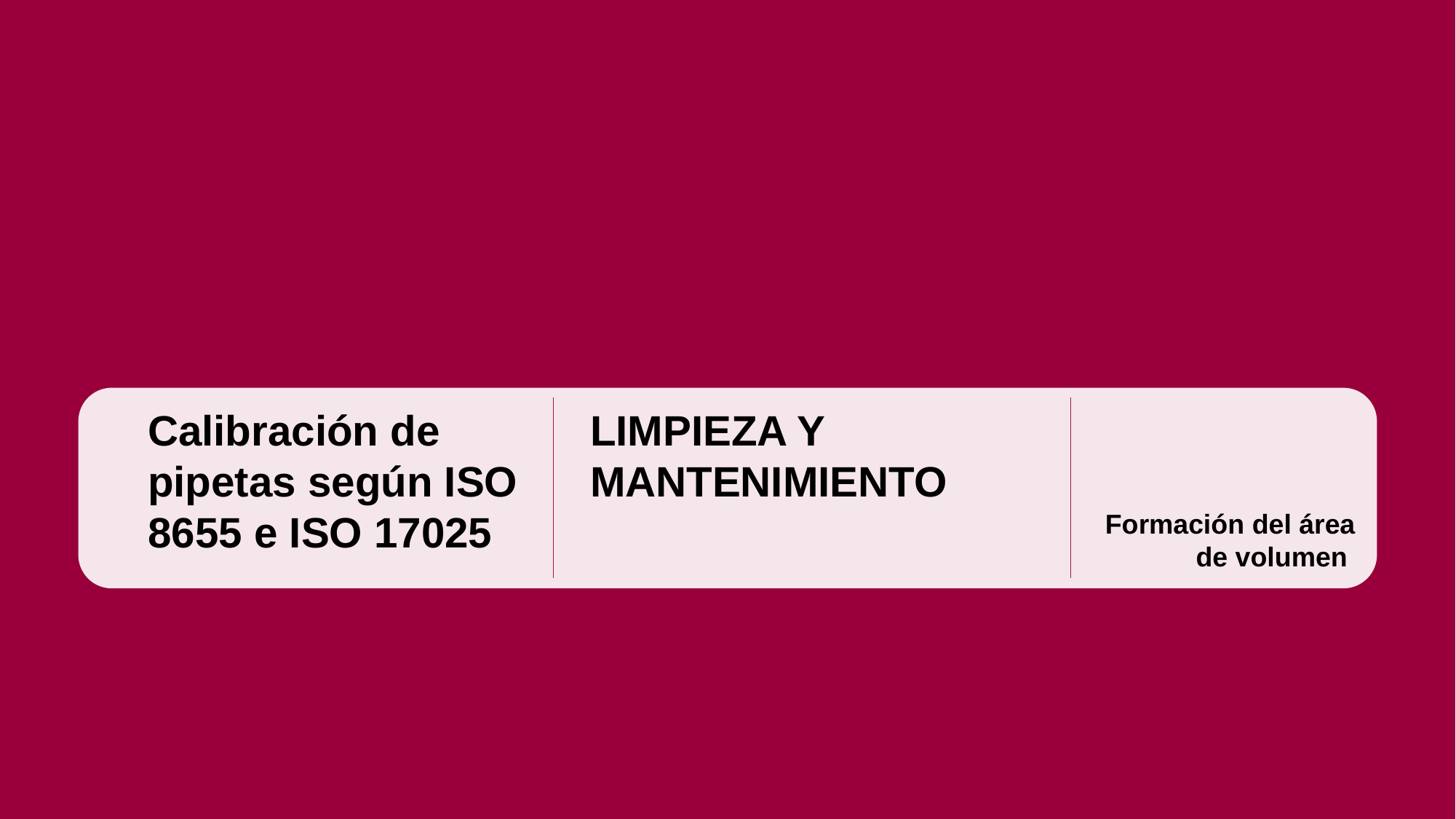

Calibración de pipetas según ISO 8655 e ISO 17025
LIMPIEZA Y MANTENIMIENTO
Formación del área de volumen